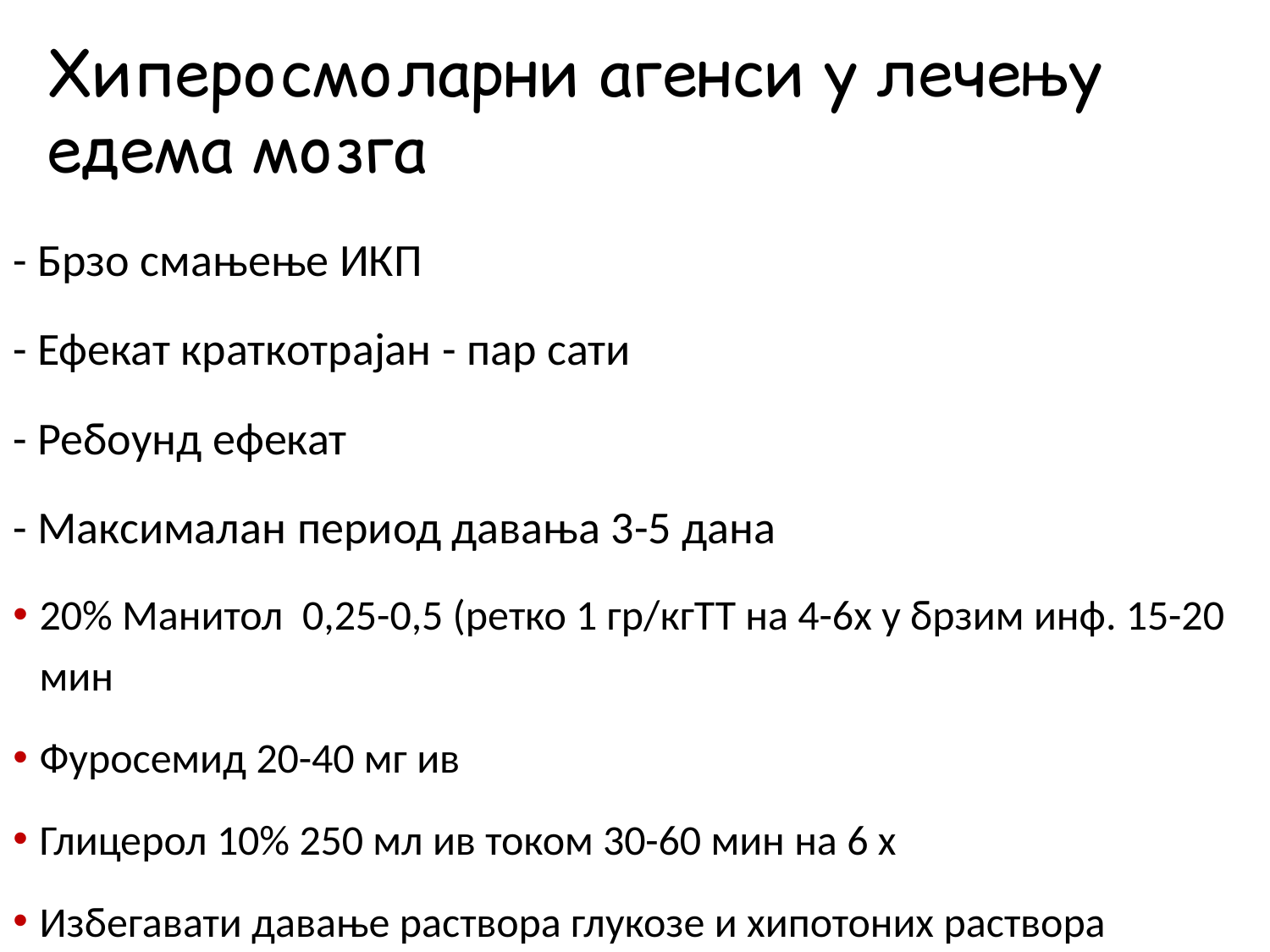

Хиперосмоларни агенси у лечењу едема мозга
- Брзо смањење ИКП
- Ефекат краткотрајан - пар сати
- Ребоунд ефекат
- Максималан период давања 3-5 дана
20% Манитол  0,25-0,5 (ретко 1 гр/кгTT на 4-6х у брзим инф. 15-20 мин
Фуросемид 20-40 мг ив
Глицерол 10% 250 мл ив током 30-60 мин на 6 х
Избегавати давање раствора глукозе и хипотоних раствора